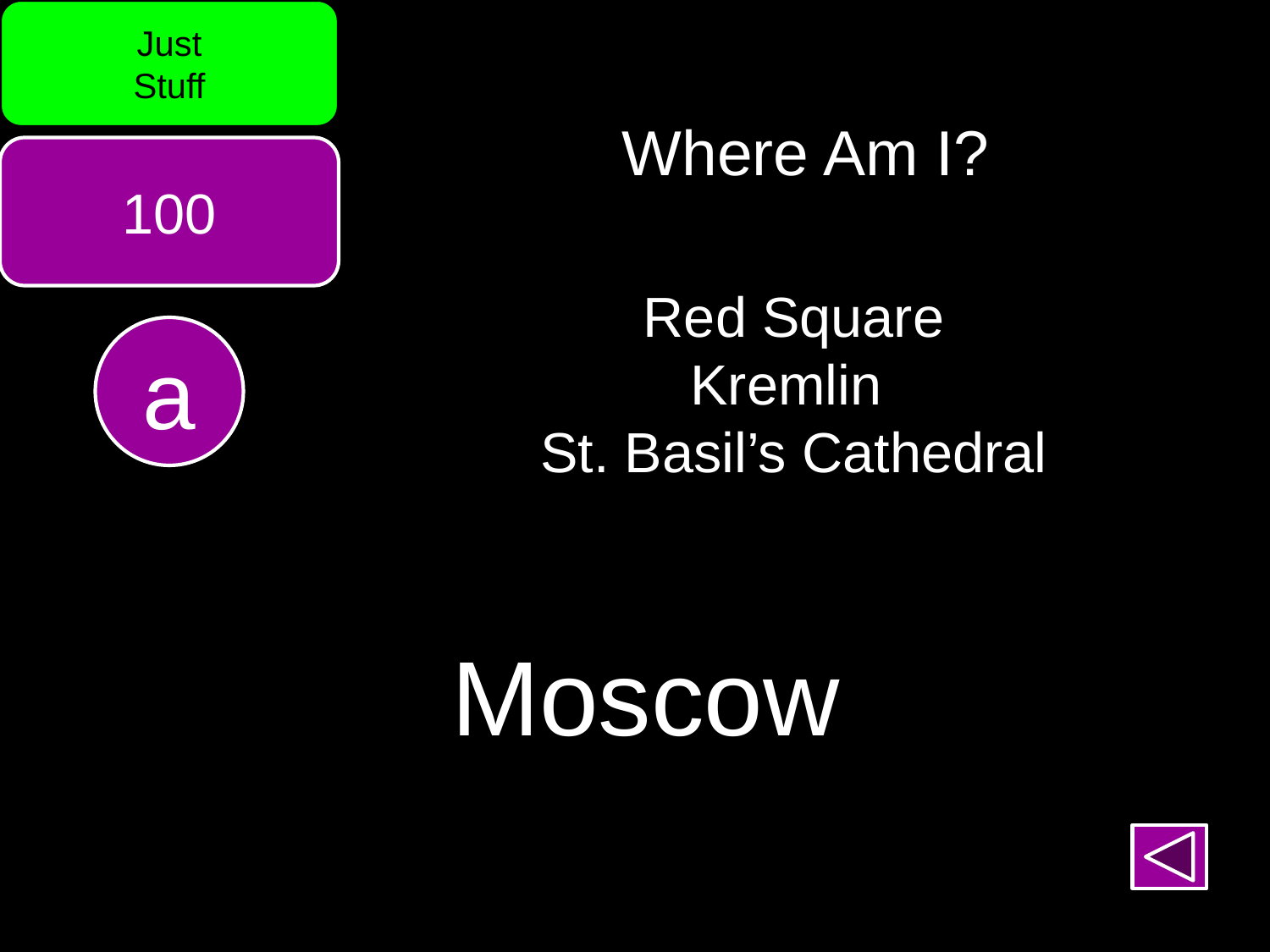

Just
Stuff
Where Am I?
100
Red Square
Kremlin
St. Basil’s Cathedral

a
Moscow